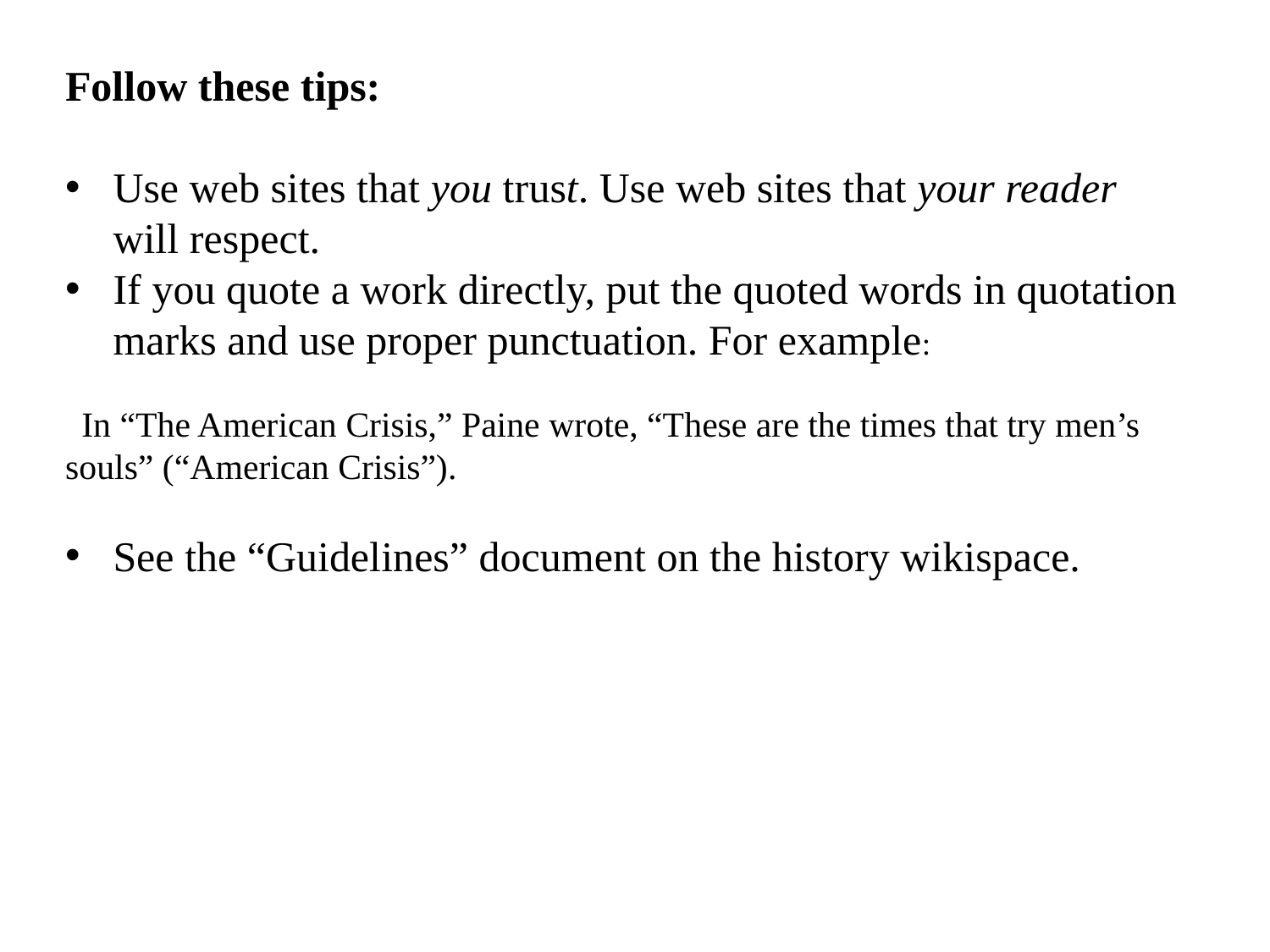

Follow these tips:

Use web sites that you trust. Use web sites that your reader will respect.
If you quote a work directly, put the quoted words in quotation marks and use proper punctuation. For example:

  In “The American Crisis,” Paine wrote, “These are the times that try men’s souls” (“American Crisis”).

See the “Guidelines” document on the history wikispace.